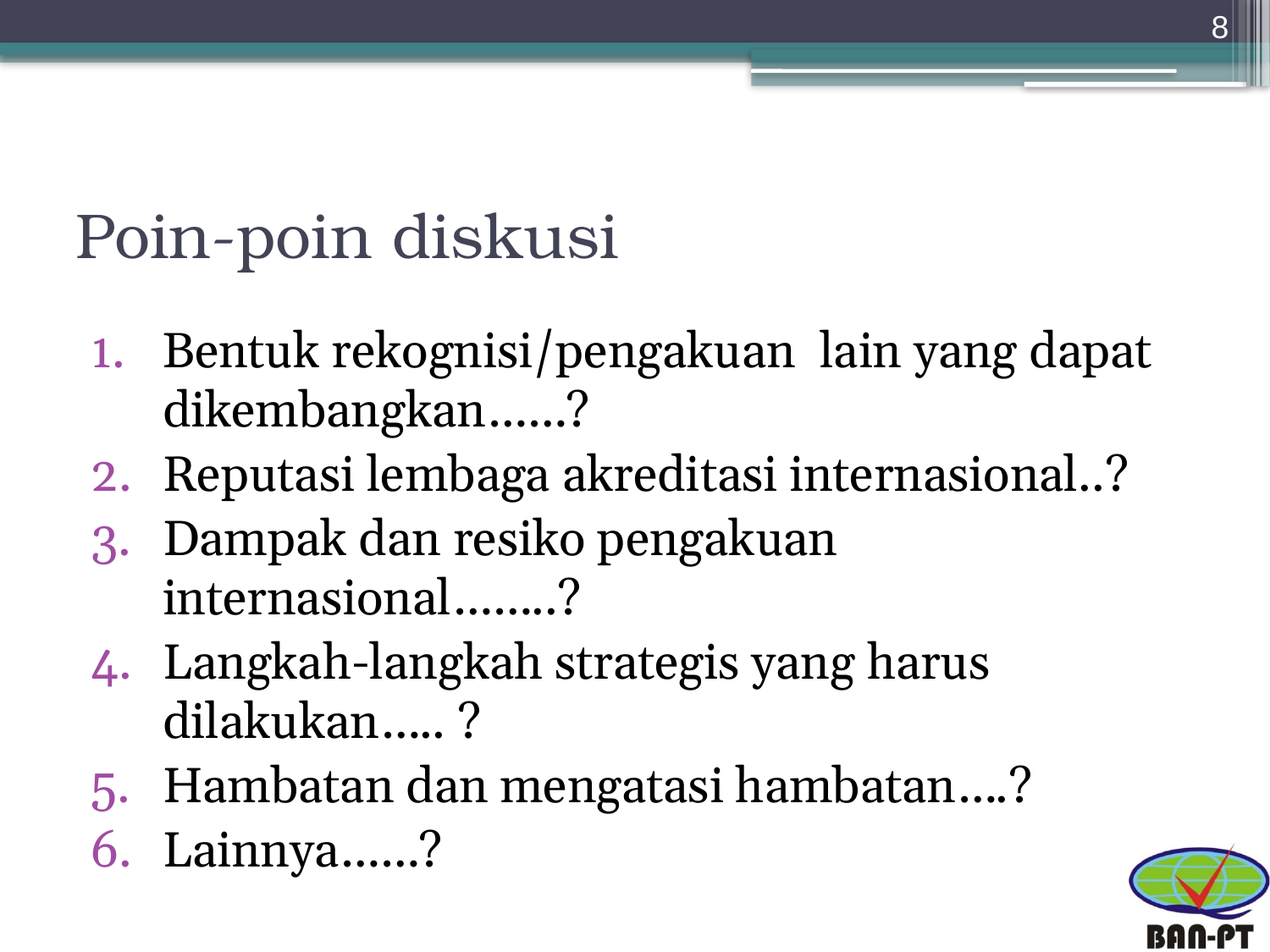

8
# Poin-poin diskusi
Bentuk rekognisi/pengakuan  lain yang dapat dikembangkan……?
Reputasi lembaga akreditasi internasional..?
Dampak dan resiko pengakuan internasional……..?
Langkah-langkah strategis yang harus dilakukan….. ?
Hambatan dan mengatasi hambatan….?
Lainnya……?